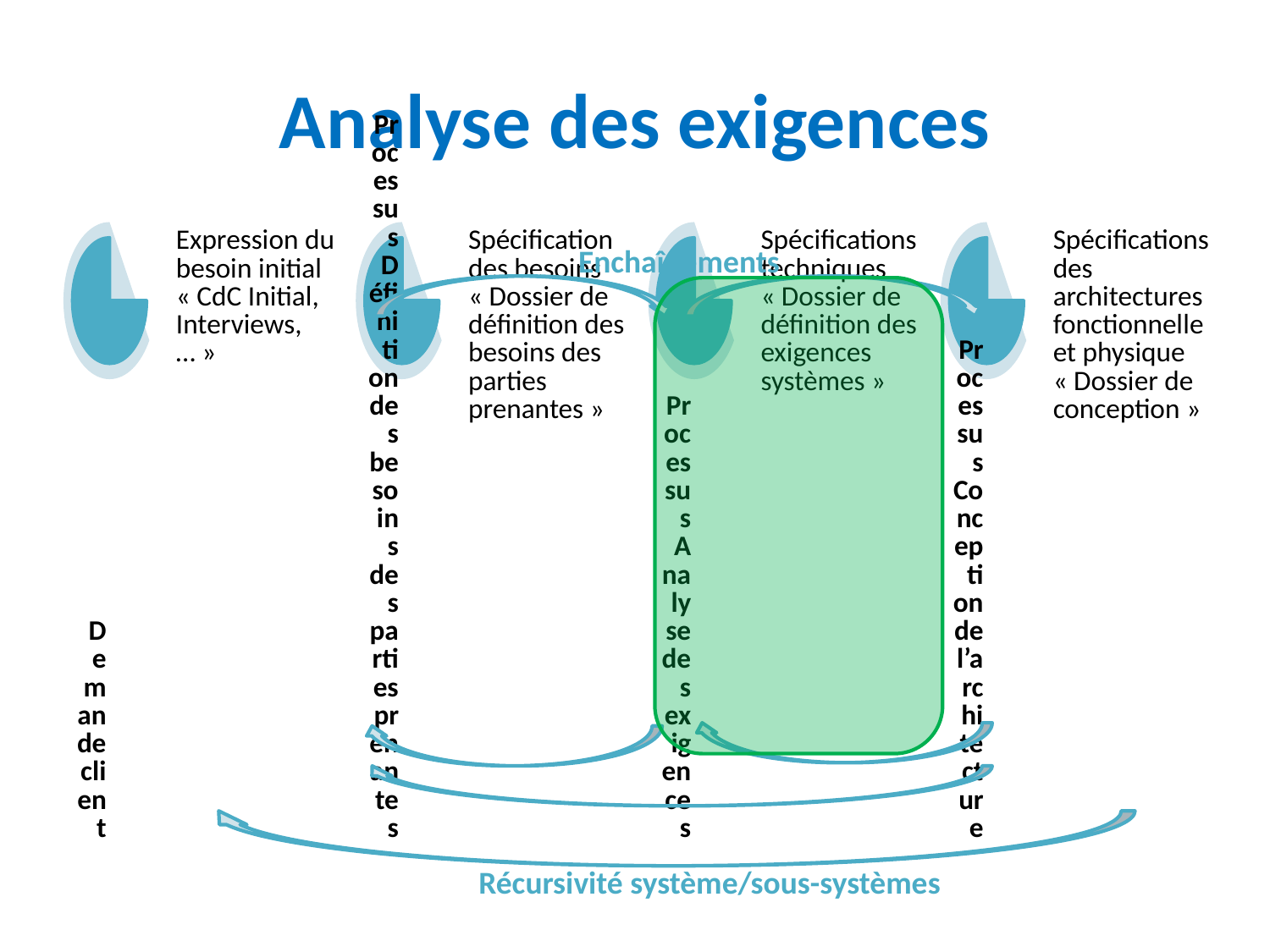

# Analyse des exigences
Demande client
Expression du besoin initial
« CdC Initial,
Processus Définition des besoins des parties prenantes
Processus Conception de l’architecture
Spécifications des architectures fonctionnelle et physique
Interviews, … »
« Dossier de conception »
Enchaînements

Récursivité système/sous-systèmes